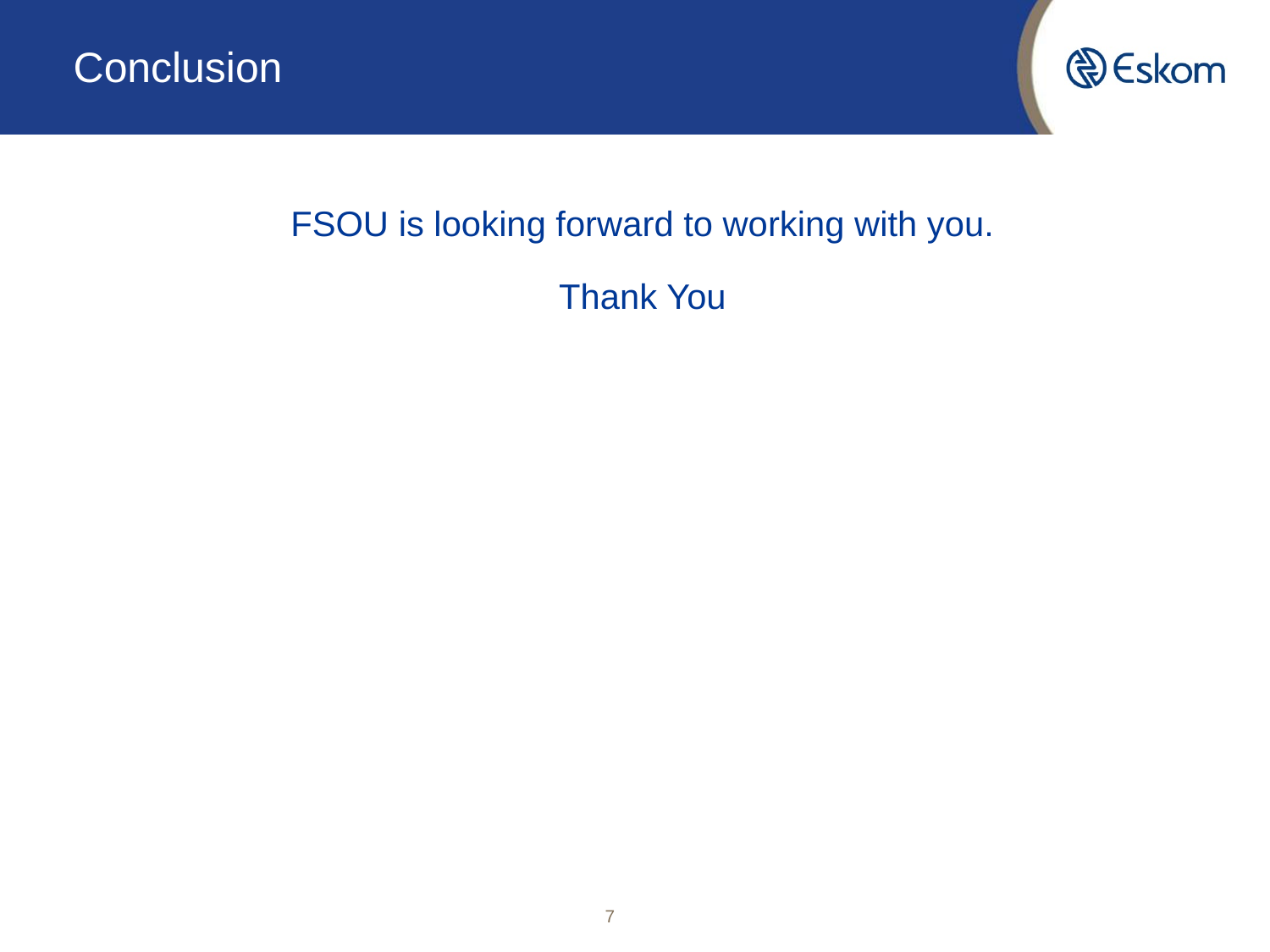

# Conclusion
FSOU is looking forward to working with you.
Thank You

7